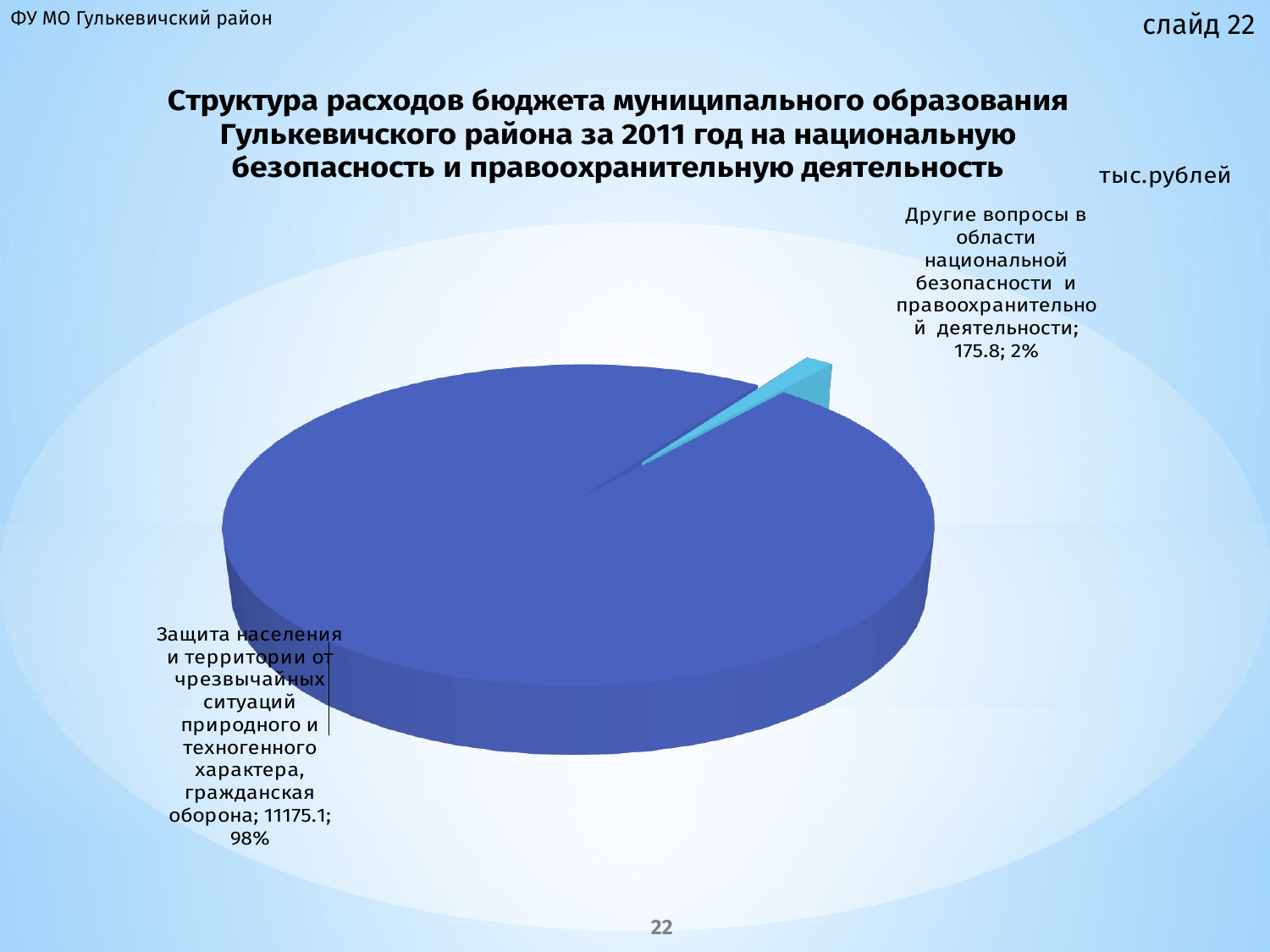

слайд 22
ФУ МО Гулькевичский район

[unsupported chart]

22